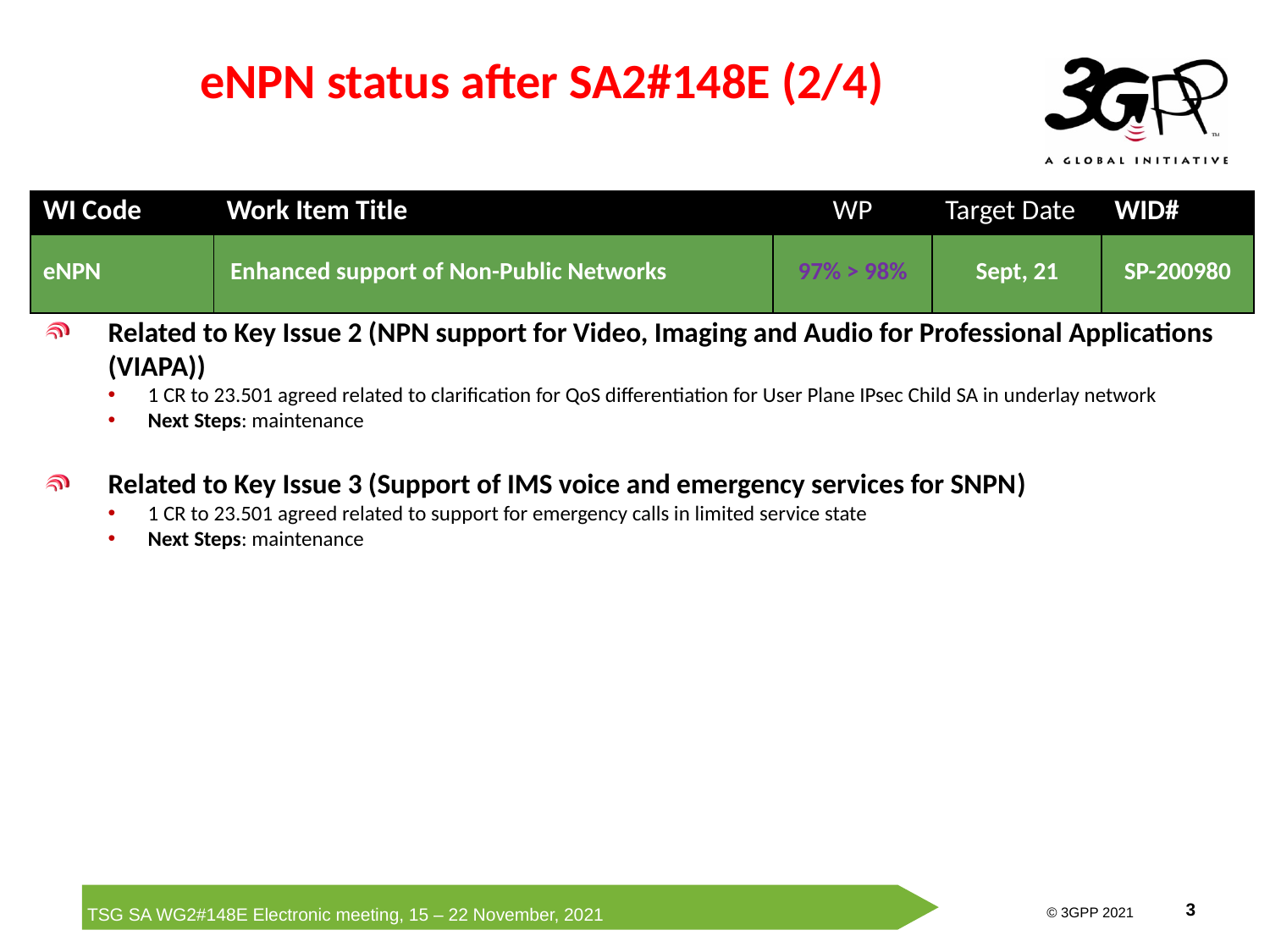

# eNPN status after SA2#148E (2/4)
| WI Code | Work Item Title | WP | Target Date | WID# |
| --- | --- | --- | --- | --- |
| eNPN | Enhanced support of Non-Public Networks | 97% > 98% | Sept, 21 | SP-200980 |
Related to Key Issue 2 (NPN support for Video, Imaging and Audio for Professional Applications (VIAPA))
1 CR to 23.501 agreed related to clarification for QoS differentiation for User Plane IPsec Child SA in underlay network
Next Steps: maintenance

Related to Key Issue 3 (Support of IMS voice and emergency services for SNPN)
1 CR to 23.501 agreed related to support for emergency calls in limited service state
Next Steps: maintenance